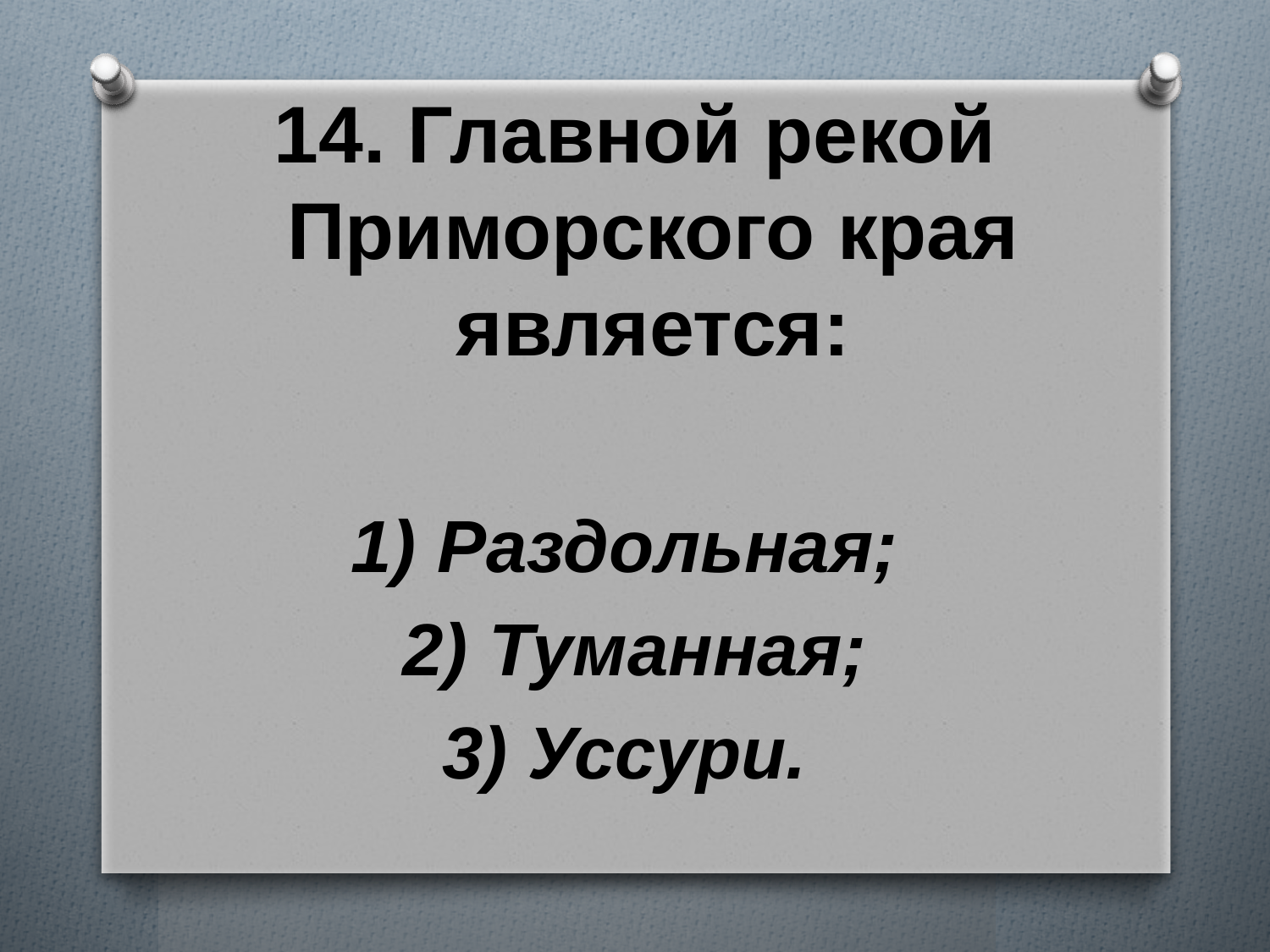

14. Главной рекой Приморского края является:

1) Раздольная;
2) Туманная;
3) Уссури.